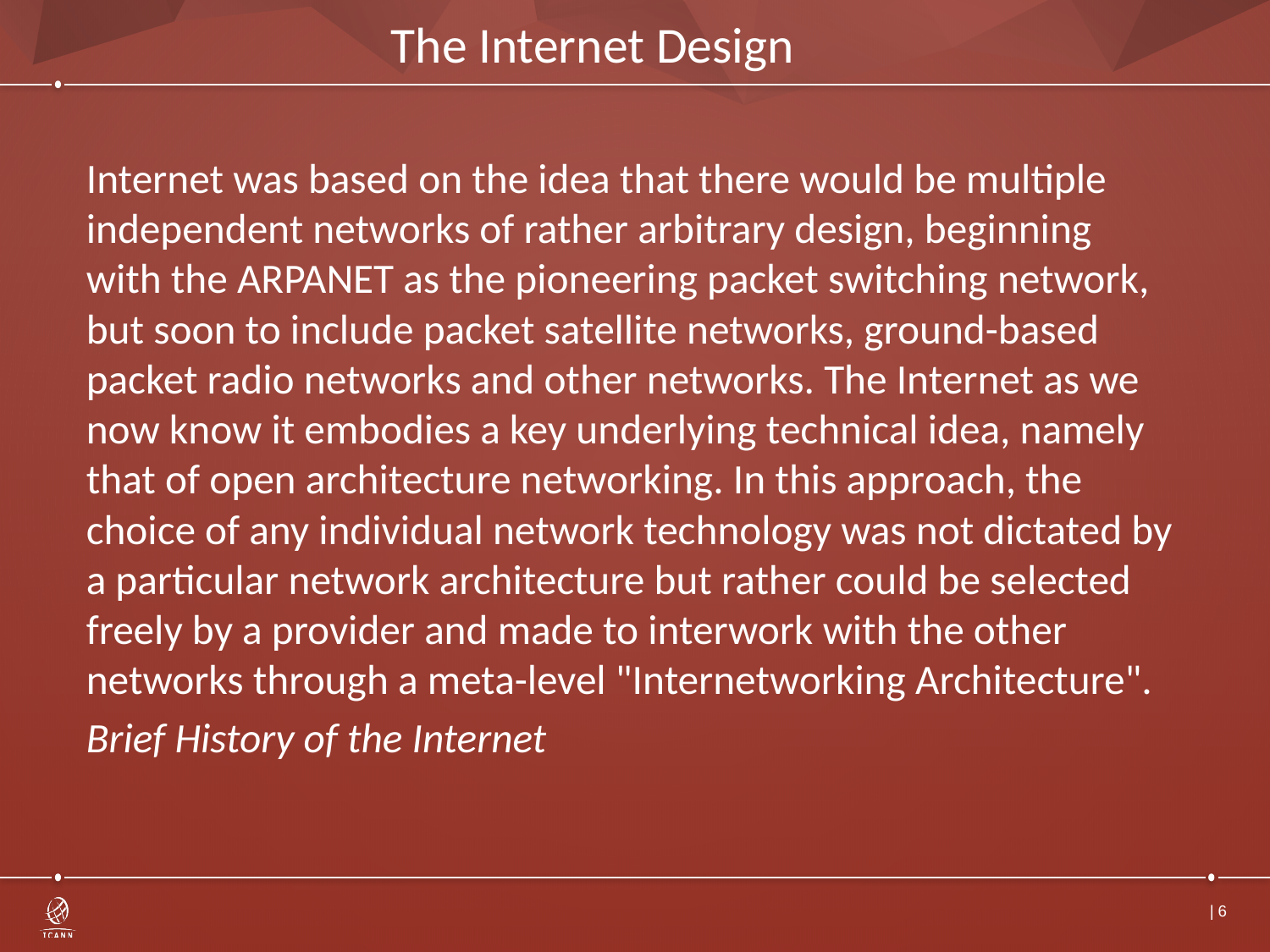

# The Internet Design
Internet was based on the idea that there would be multiple independent networks of rather arbitrary design, beginning with the ARPANET as the pioneering packet switching network, but soon to include packet satellite networks, ground-based packet radio networks and other networks. The Internet as we now know it embodies a key underlying technical idea, namely that of open architecture networking. In this approach, the choice of any individual network technology was not dictated by a particular network architecture but rather could be selected freely by a provider and made to interwork with the other networks through a meta-level "Internetworking Architecture".
Brief History of the Internet